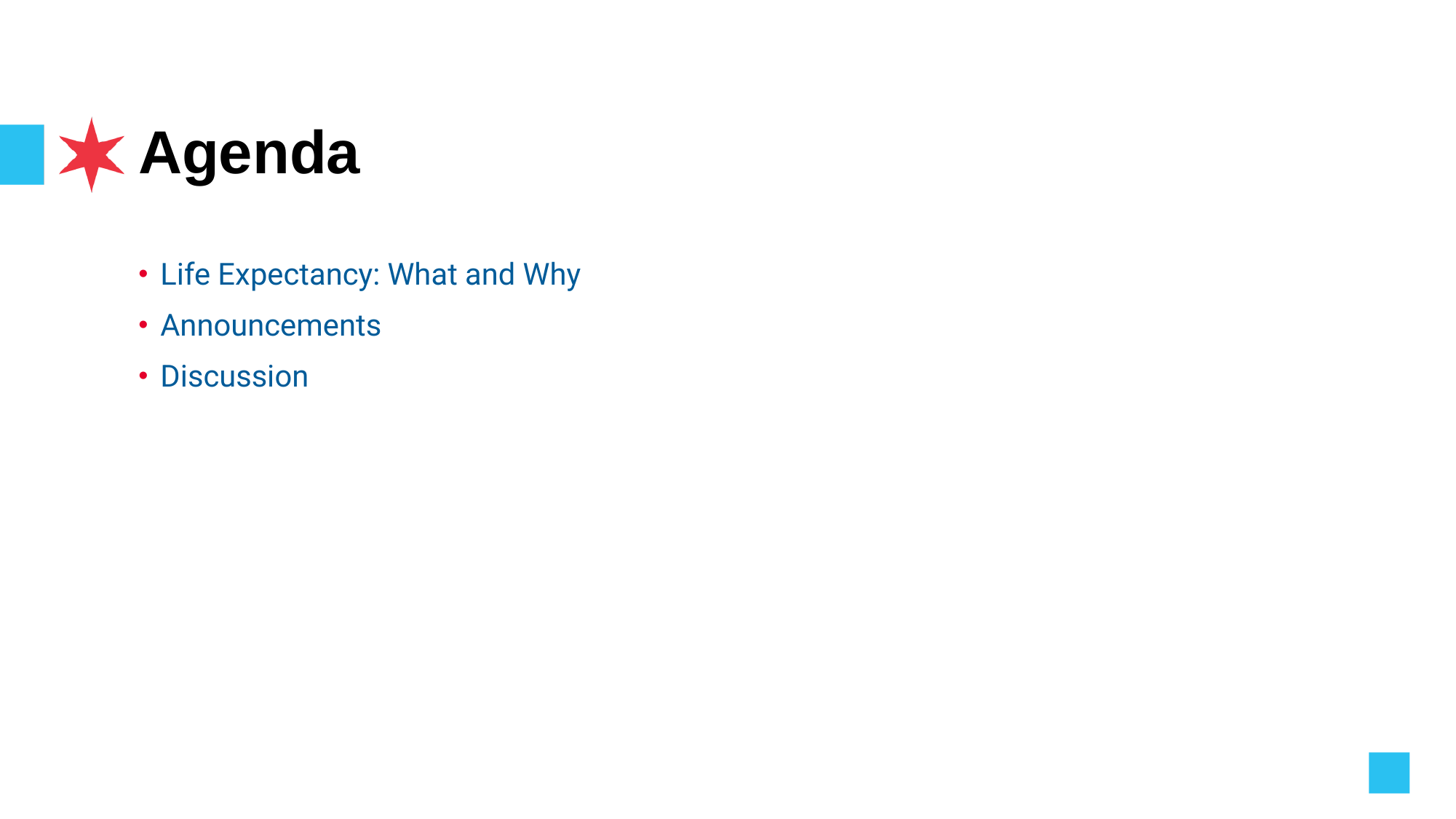

# Agenda
Life Expectancy: What and Why
Announcements
Discussion